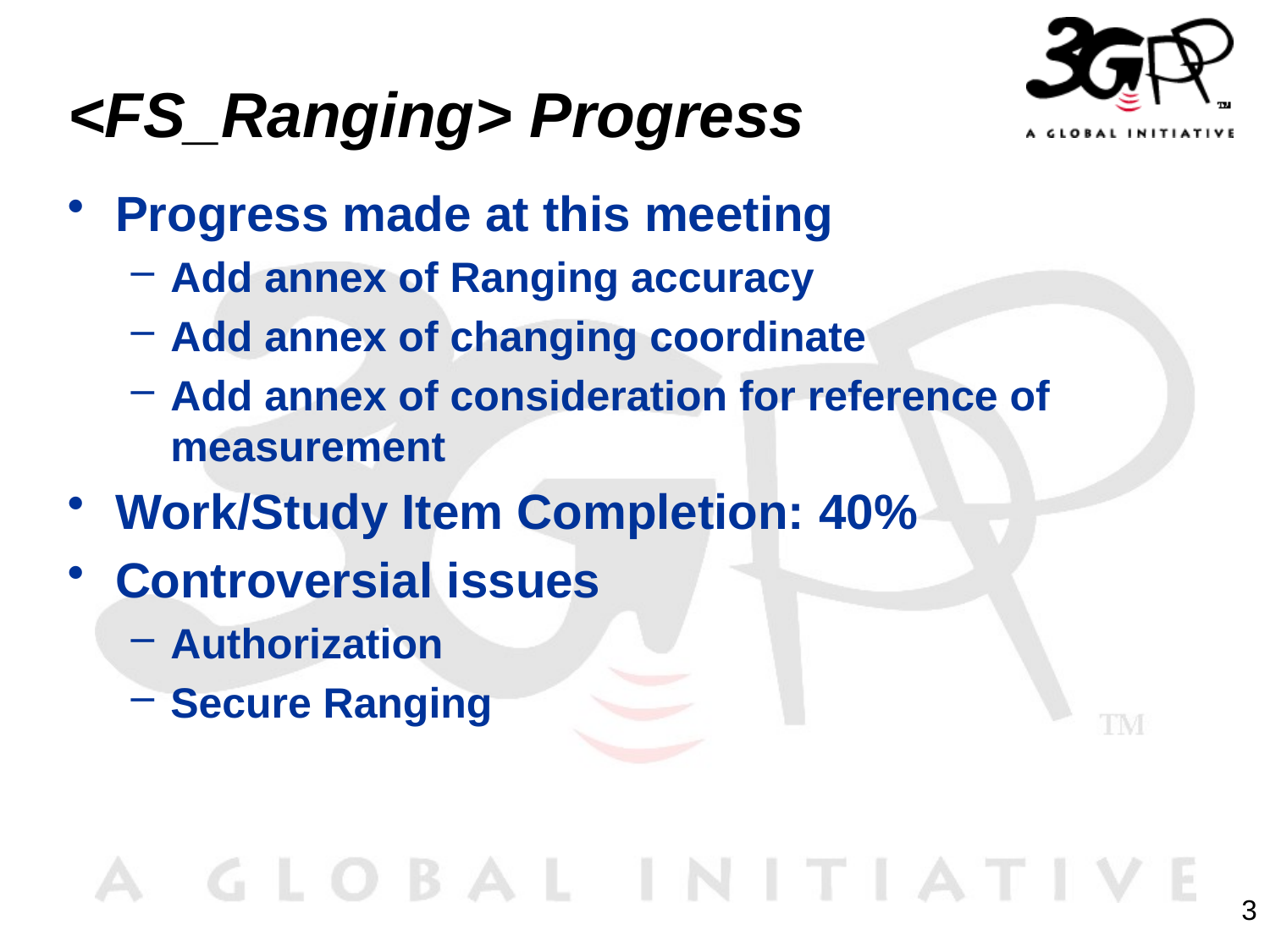

# <FS_Ranging> Progress
Progress made at this meeting
Add annex of Ranging accuracy
Add annex of changing coordinate
Add annex of consideration for reference of measurement
Work/Study Item Completion: 40%
Controversial issues
Authorization
Secure Ranging
3